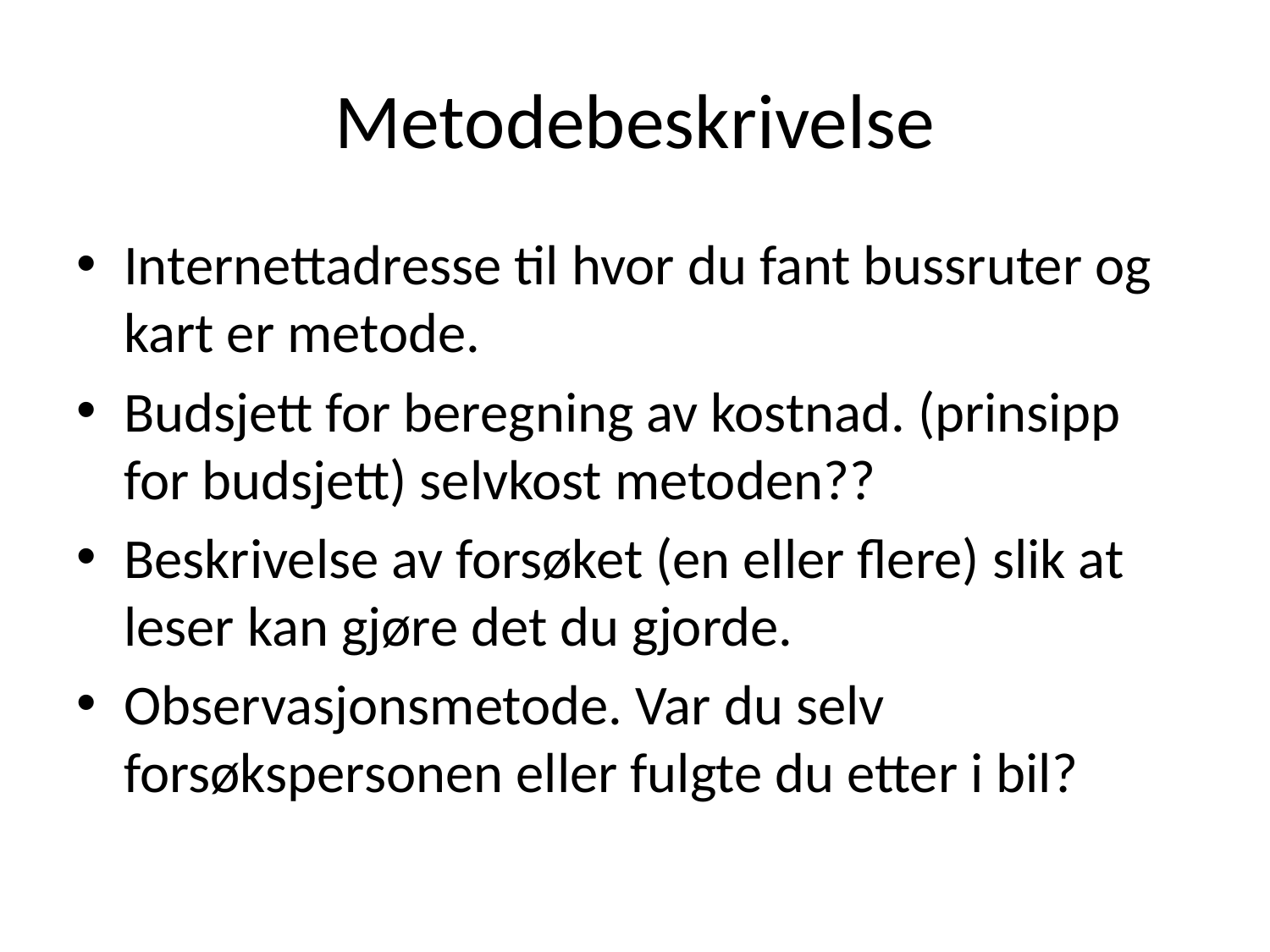

# Metodebeskrivelse
Internettadresse til hvor du fant bussruter og kart er metode.
Budsjett for beregning av kostnad. (prinsipp for budsjett) selvkost metoden??
Beskrivelse av forsøket (en eller flere) slik at leser kan gjøre det du gjorde.
Observasjonsmetode. Var du selv forsøkspersonen eller fulgte du etter i bil?